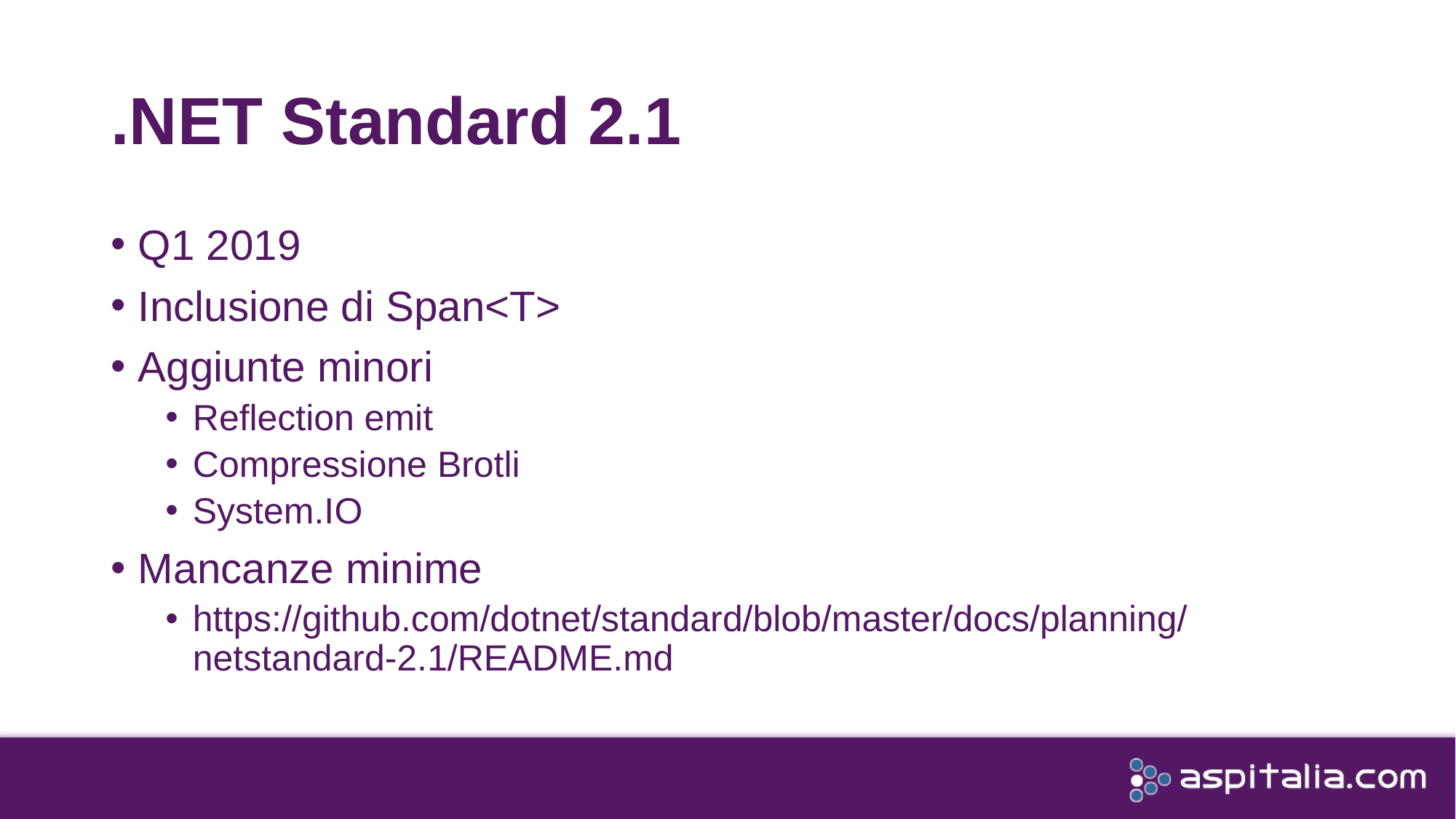

# .NET Standard 2.1
Q1 2019
Inclusione di Span<T>
Aggiunte minori
Reflection emit
Compressione Brotli
System.IO
Mancanze minime
https://github.com/dotnet/standard/blob/master/docs/planning/netstandard-2.1/README.md